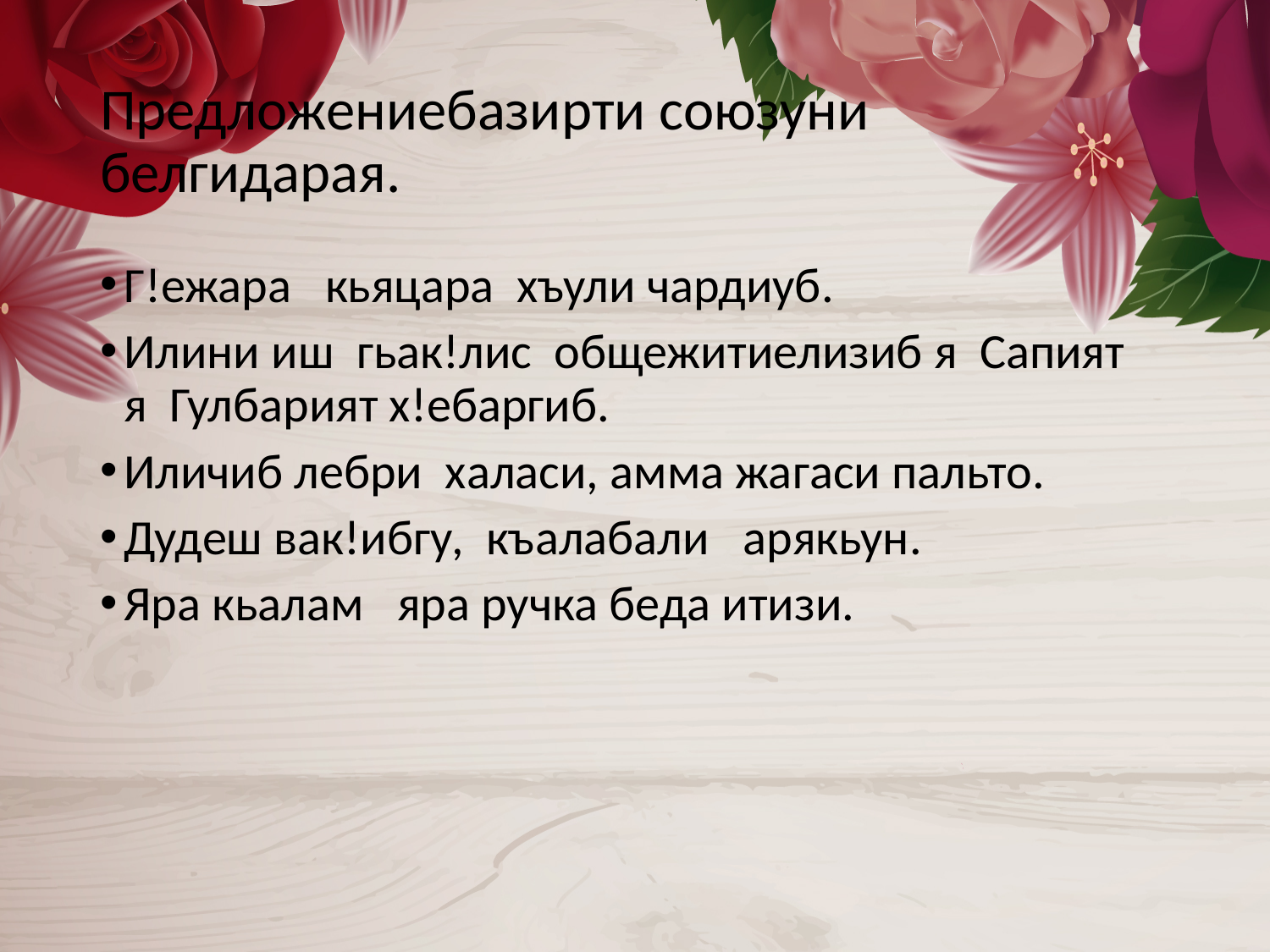

# Предложениебазирти союзуни             белгидарая.
Г!ежара   кьяцара  хъули чардиуб.
Илини иш  гьак!лис  общежитиелизиб я  Сапият   я  Гулбарият х!ебаргиб.
Иличиб лебри  халаси, амма жагаси пальто.
Дудеш вак!ибгу,  къалабали   арякьун.
Яра кьалам   яра ручка беда итизи.